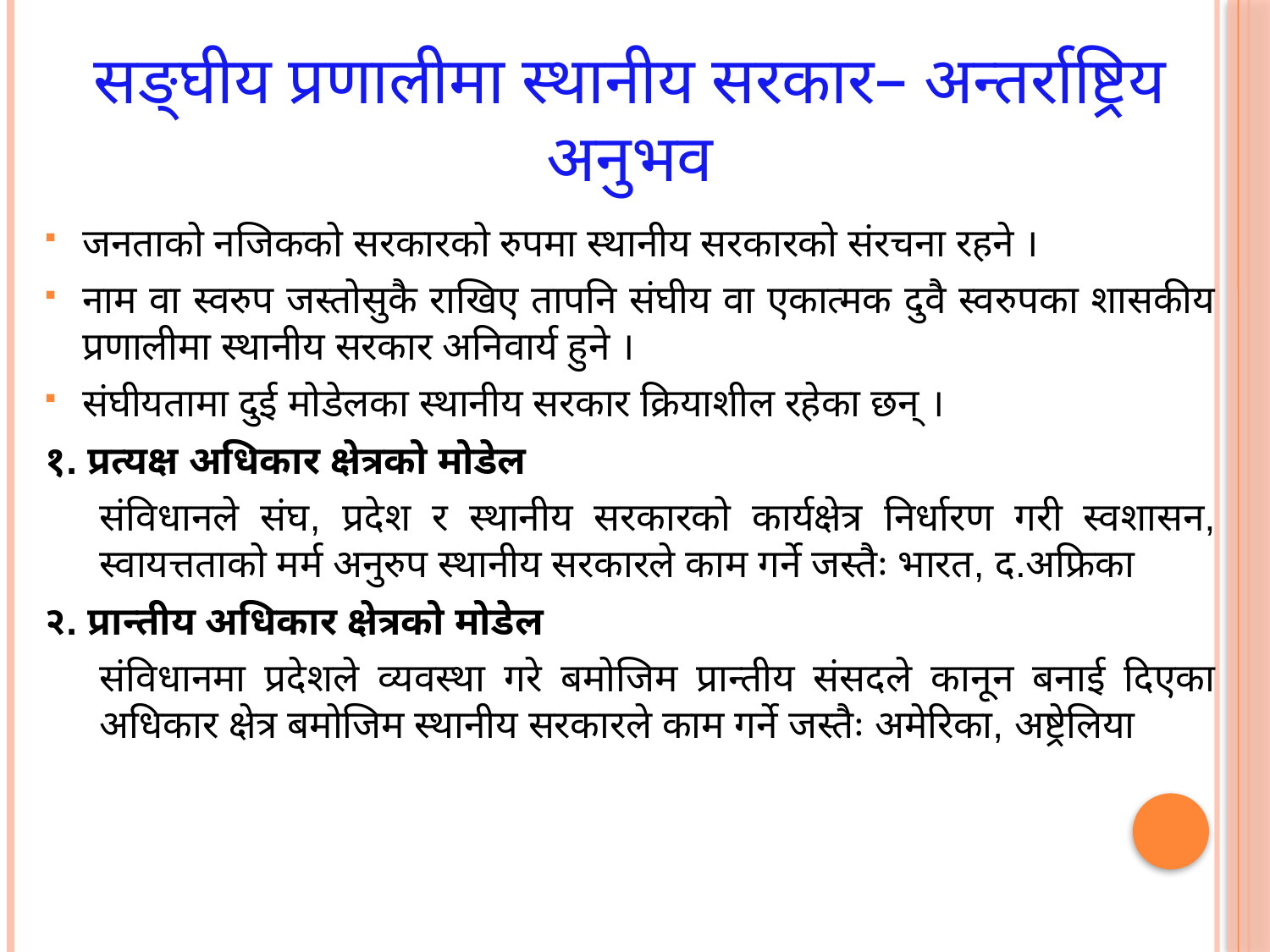

# सङ्घीय प्रणालीमा स्थानीय सरकार– अन्तर्राष्ट्रिय अनुभव
जनताको नजिकको सरकारको रुपमा स्थानीय सरकारको संरचना रहने ।
नाम वा स्वरुप जस्तोसुकै राखिए तापनि संघीय वा एकात्मक दुवै स्वरुपका शासकीय प्रणालीमा स्थानीय सरकार अनिवार्य हुने ।
संघीयतामा दुई मोडेलका स्थानीय सरकार क्रियाशील रहेका छन् ।
१. प्रत्यक्ष अधिकार क्षेत्रको मोडेल
	संविधानले संघ, प्रदेश र स्थानीय सरकारको कार्यक्षेत्र निर्धारण गरी स्वशासन, स्वायत्तताको मर्म अनुरुप स्थानीय सरकारले काम गर्ने जस्तैः भारत, द.अफ्रिका
२. प्रान्तीय अधिकार क्षेत्रको मोडेल
	संविधानमा प्रदेशले व्यवस्था गरे बमोजिम प्रान्तीय संसदले कानून बनाई दिएका अधिकार क्षेत्र बमोजिम स्थानीय सरकारले काम गर्ने जस्तैः अमेरिका, अष्ट्रेलिया